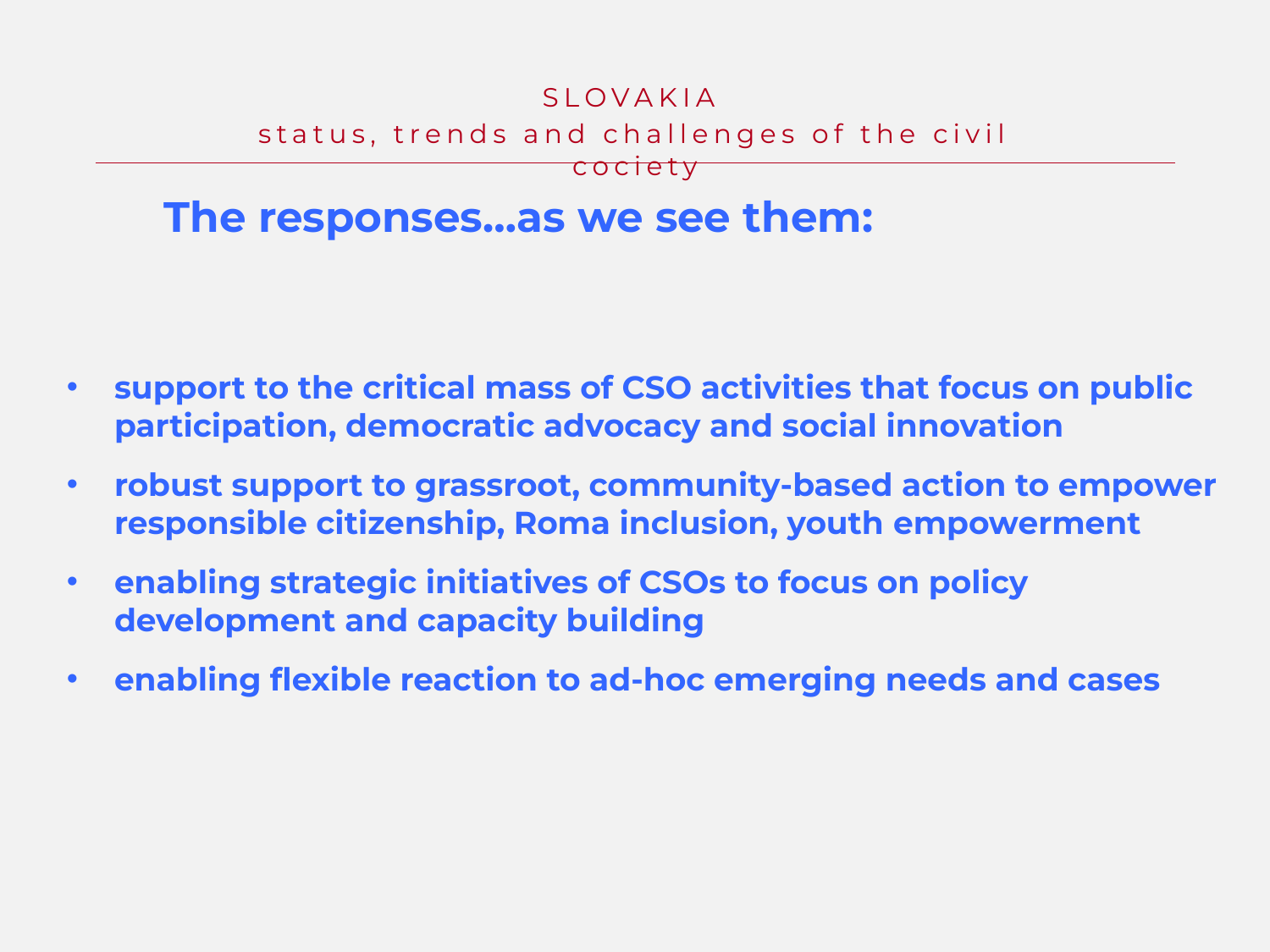

SLOVAKIA
status, trends and challenges of the civil cociety

The responses…as we see them:

support to the critical mass of CSO activities that focus on public participation, democratic advocacy and social innovation
robust support to grassroot, community-based action to empower responsible citizenship, Roma inclusion, youth empowerment
enabling strategic initiatives of CSOs to focus on policy development and capacity building
enabling flexible reaction to ad-hoc emerging needs and cases